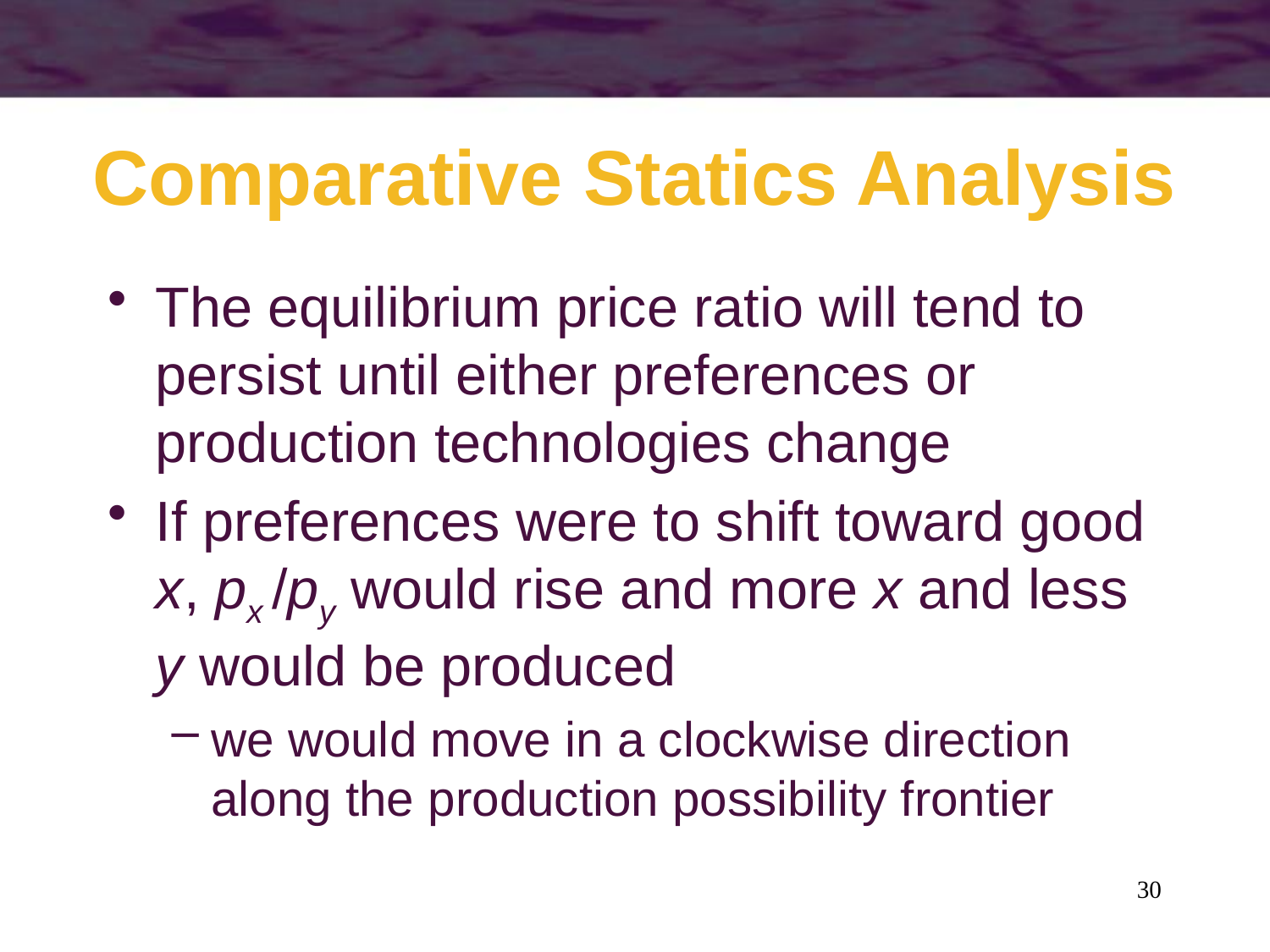

# Comparative Statics Analysis
The equilibrium price ratio will tend to persist until either preferences or production technologies change
If preferences were to shift toward good x, px /py would rise and more x and less y would be produced
we would move in a clockwise direction along the production possibility frontier
30